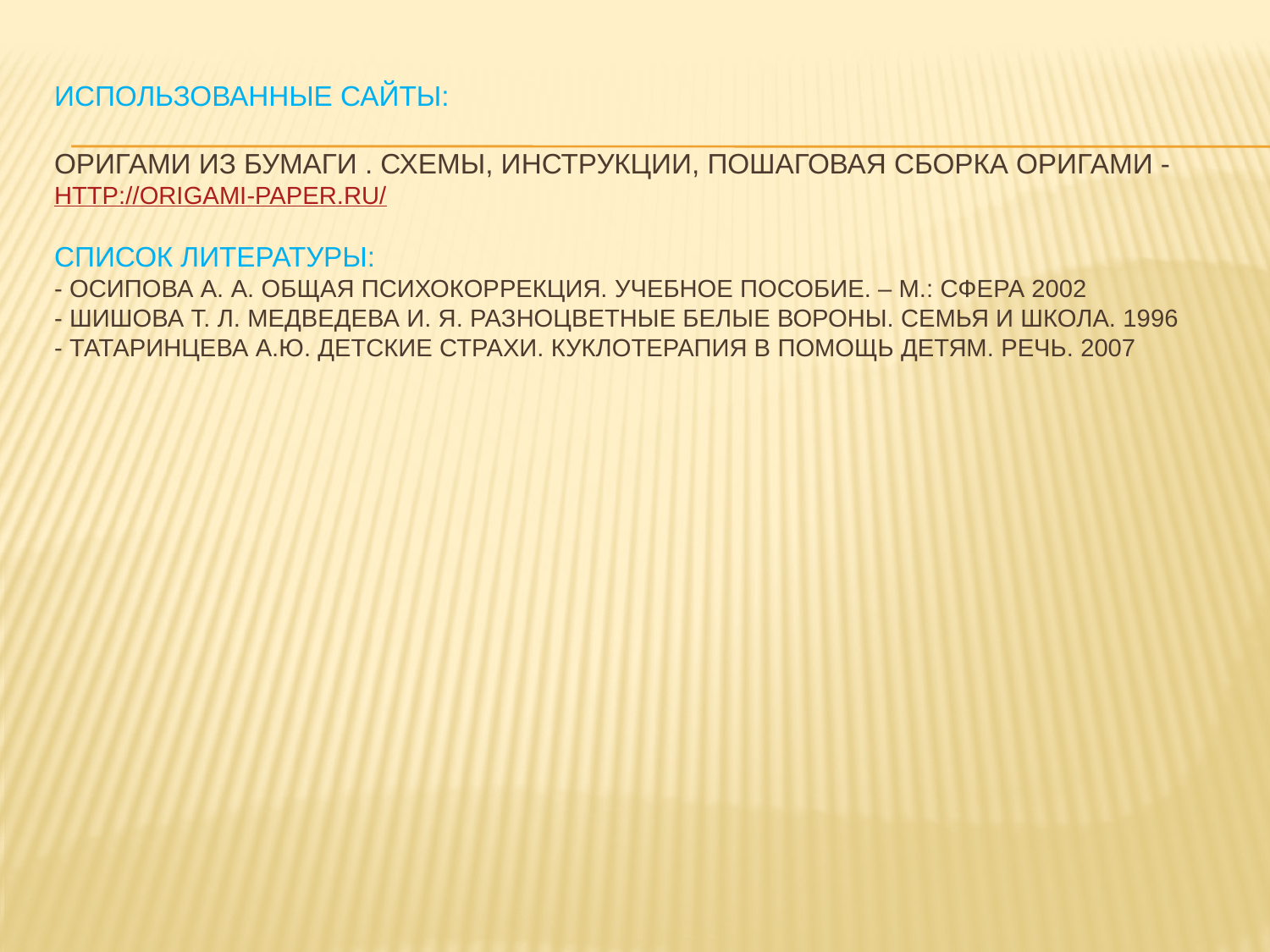

# Использованные сайты: Оригами из бумаги . Схемы, инструкции, пошаговая сборка оригами - http://origami-paper.ru/ список литературы: - Осипова а. а. Общая психокоррекция. Учебное пособие. – М.: Сфера 2002 - шишова т. л. Медведева и. я. Разноцветные белые вороны. Семья и школа. 1996 - татаринцева а.ю. детские страхи. Куклотерапия в помощь детям. Речь. 2007